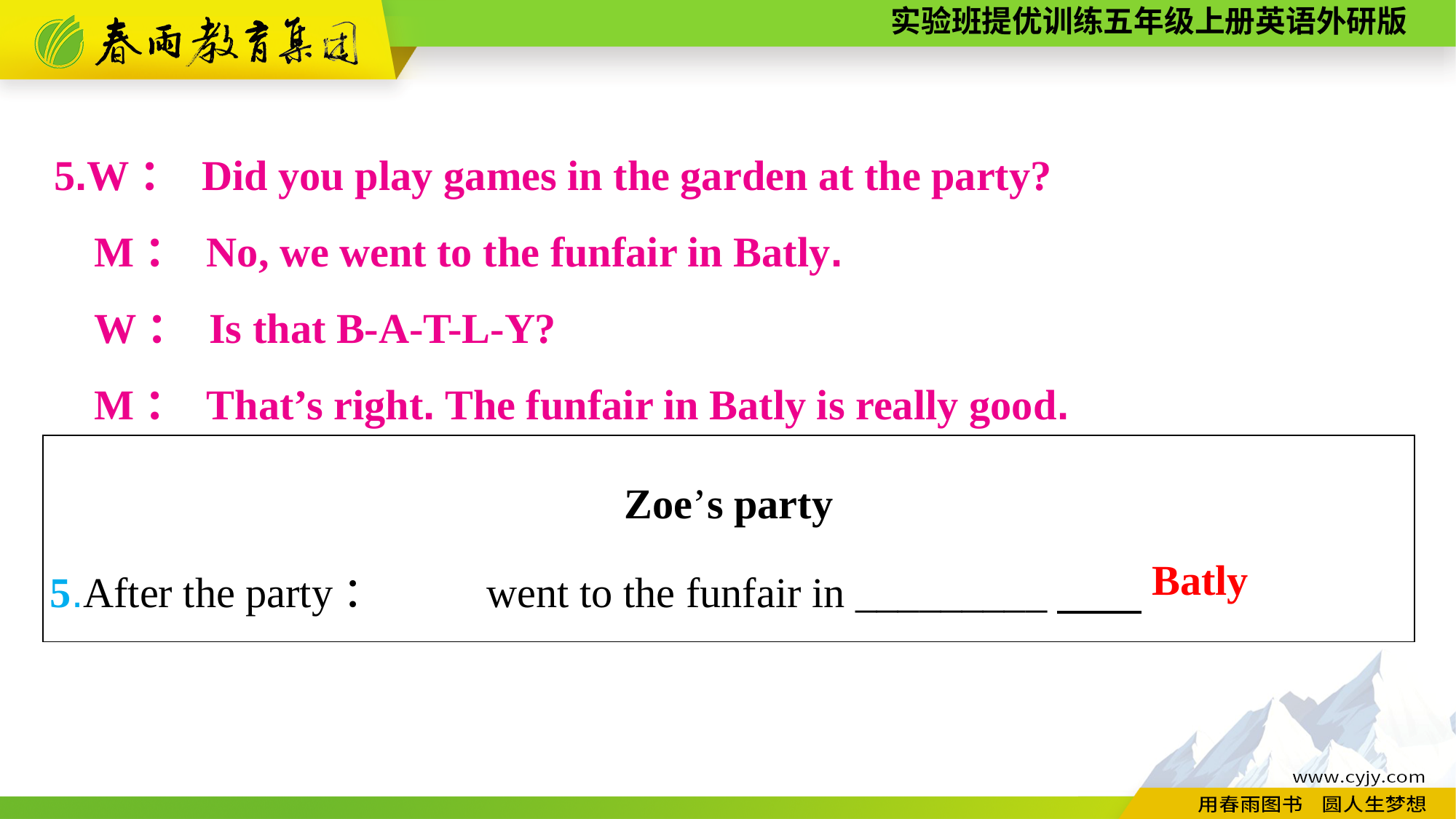

5.W： Did you play games in the garden at the party?
M： No, we went to the funfair in Batly.
W： Is that B-A-T-L-Y?
M： That’s right. The funfair in Batly is really good.
| Zoe’s party 5.After the party： went to the funfair in \_\_\_\_\_\_\_\_\_ |
| --- |
Batly